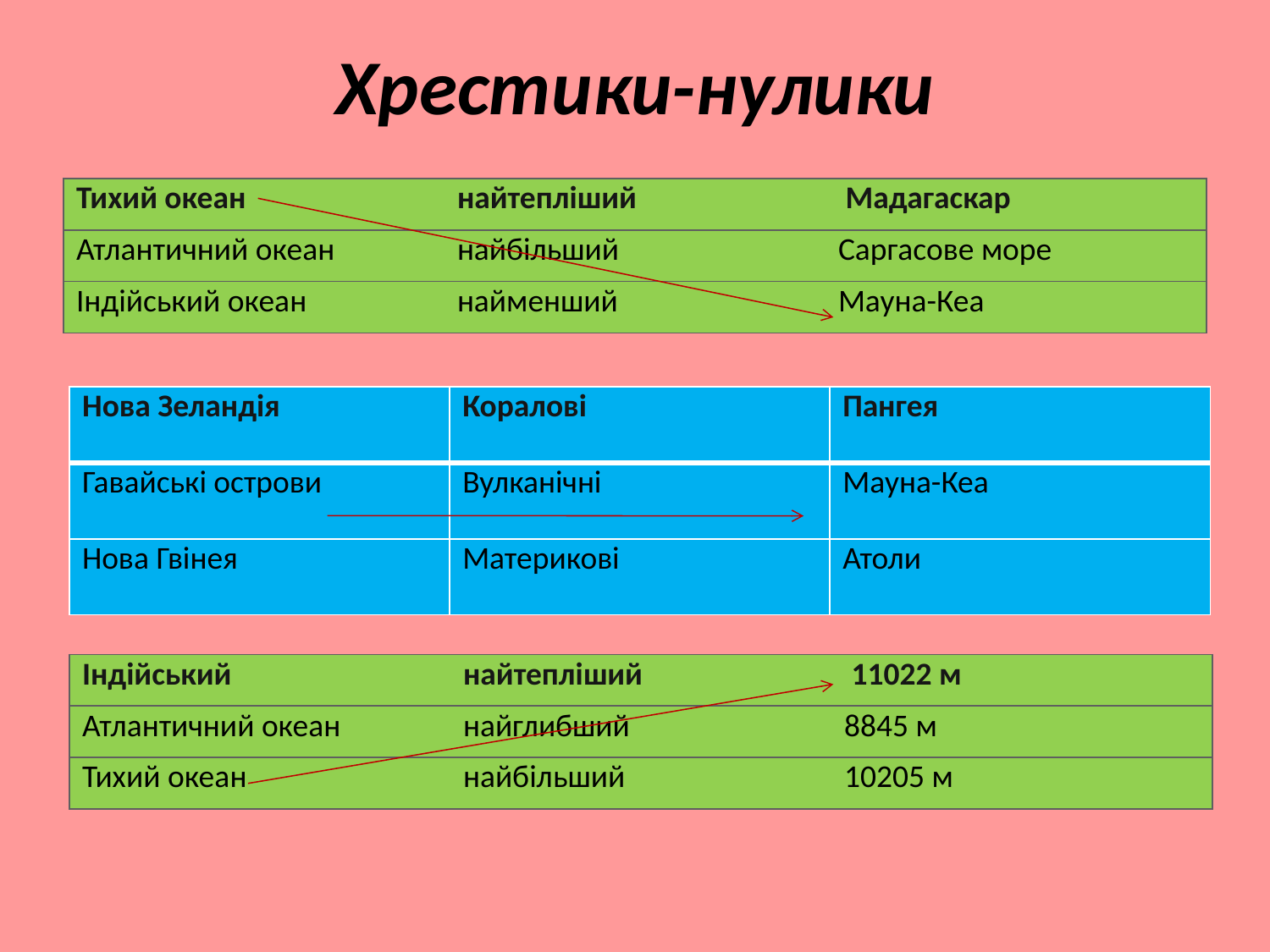

# Хрестики-нулики
| Тихий океан | найтепліший | Мадагаскар |
| --- | --- | --- |
| Атлантичний океан | найбільший | Саргасове море |
| Індійський океан | найменший | Мауна-Кеа |
| Нова Зеландія | Коралові | Пангея |
| --- | --- | --- |
| Гавайські острови | Вулканічні | Мауна-Кеа |
| Нова Гвінея | Материкові | Атоли |
| Індійський | найтепліший | 11022 м |
| --- | --- | --- |
| Атлантичний океан | найглибший | 8845 м |
| Тихий океан | найбільший | 10205 м |